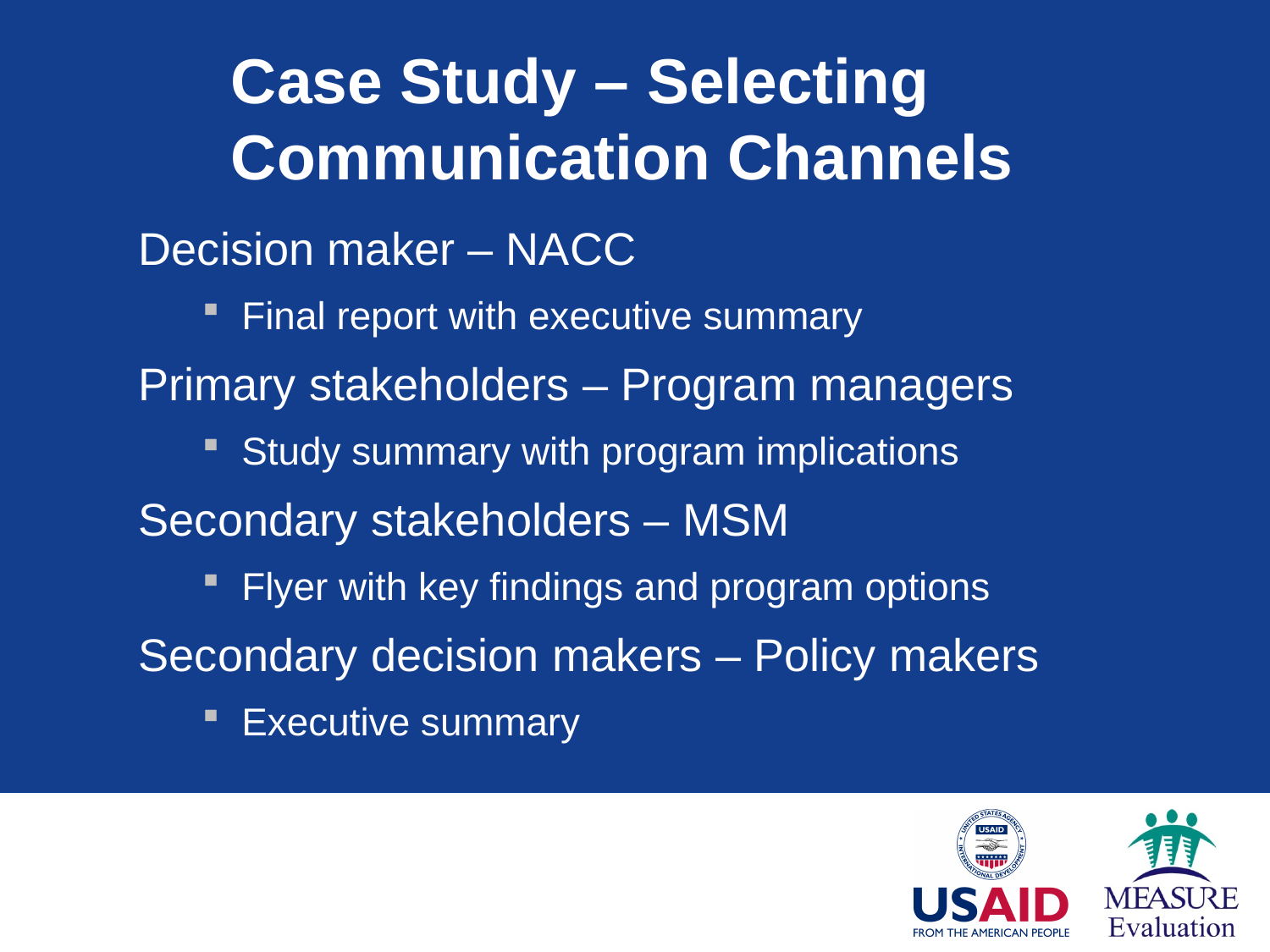

# Case Study – Selecting Communication Channels
Decision maker – NACC
Final report with executive summary
Primary stakeholders – Program managers
Study summary with program implications
Secondary stakeholders – MSM
Flyer with key findings and program options
Secondary decision makers – Policy makers
Executive summary